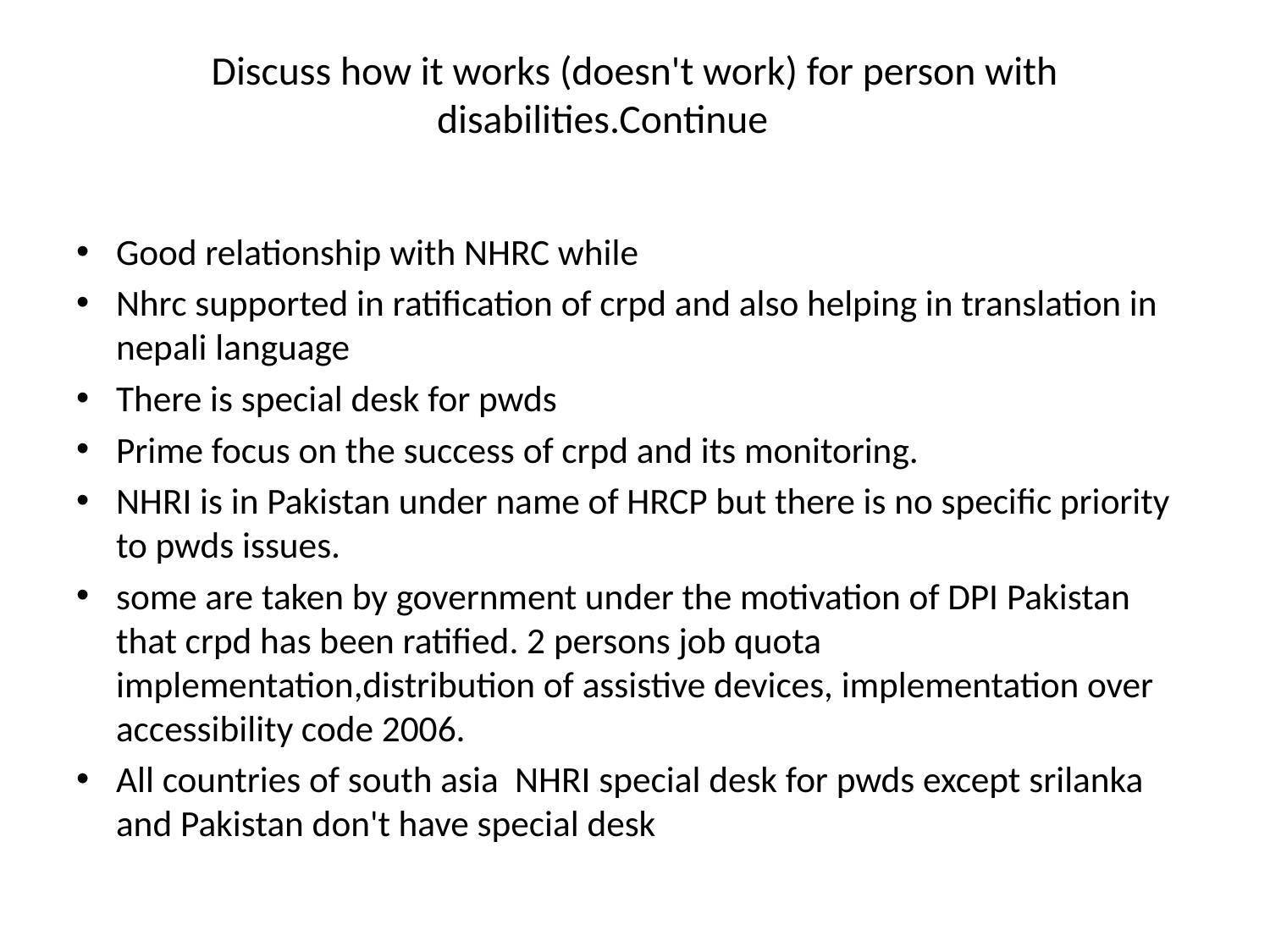

# Discuss how it works (doesn't work) for person with disabilities.Continue
Good relationship with NHRC while
Nhrc supported in ratification of crpd and also helping in translation in nepali language
There is special desk for pwds
Prime focus on the success of crpd and its monitoring.
NHRI is in Pakistan under name of HRCP but there is no specific priority to pwds issues.
some are taken by government under the motivation of DPI Pakistan that crpd has been ratified. 2 persons job quota implementation,distribution of assistive devices, implementation over accessibility code 2006.
All countries of south asia  NHRI special desk for pwds except srilanka  and Pakistan don't have special desk